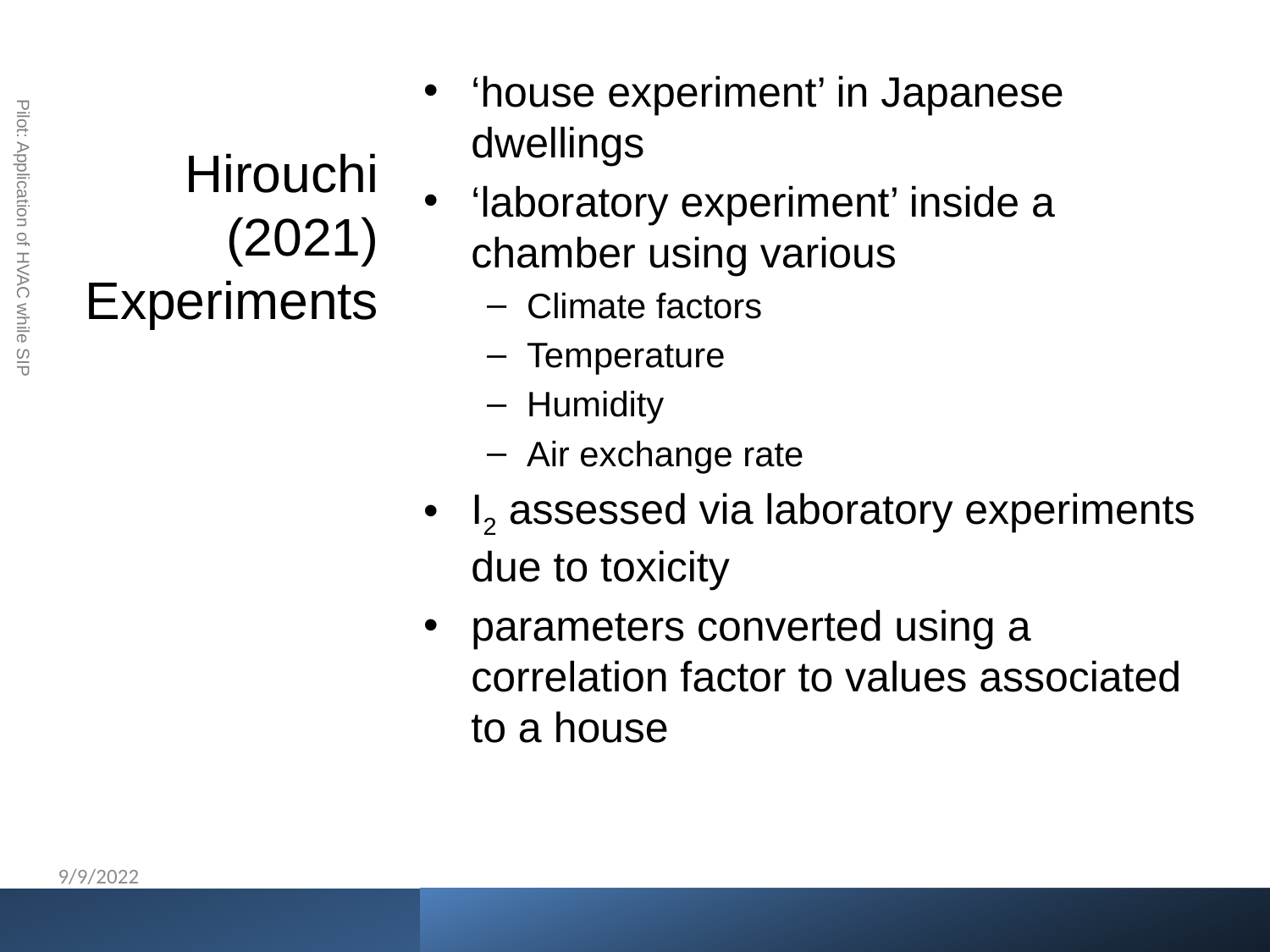

‘house experiment’ in Japanese dwellings
‘laboratory experiment’ inside a chamber using various
Climate factors
Temperature
Humidity
Air exchange rate
I2 assessed via laboratory experiments due to toxicity
parameters converted using a correlation factor to values associated to a house

# Hirouchi (2021) Experiments
Pilot: Application of HVAC while SIP
9/9/2022
12